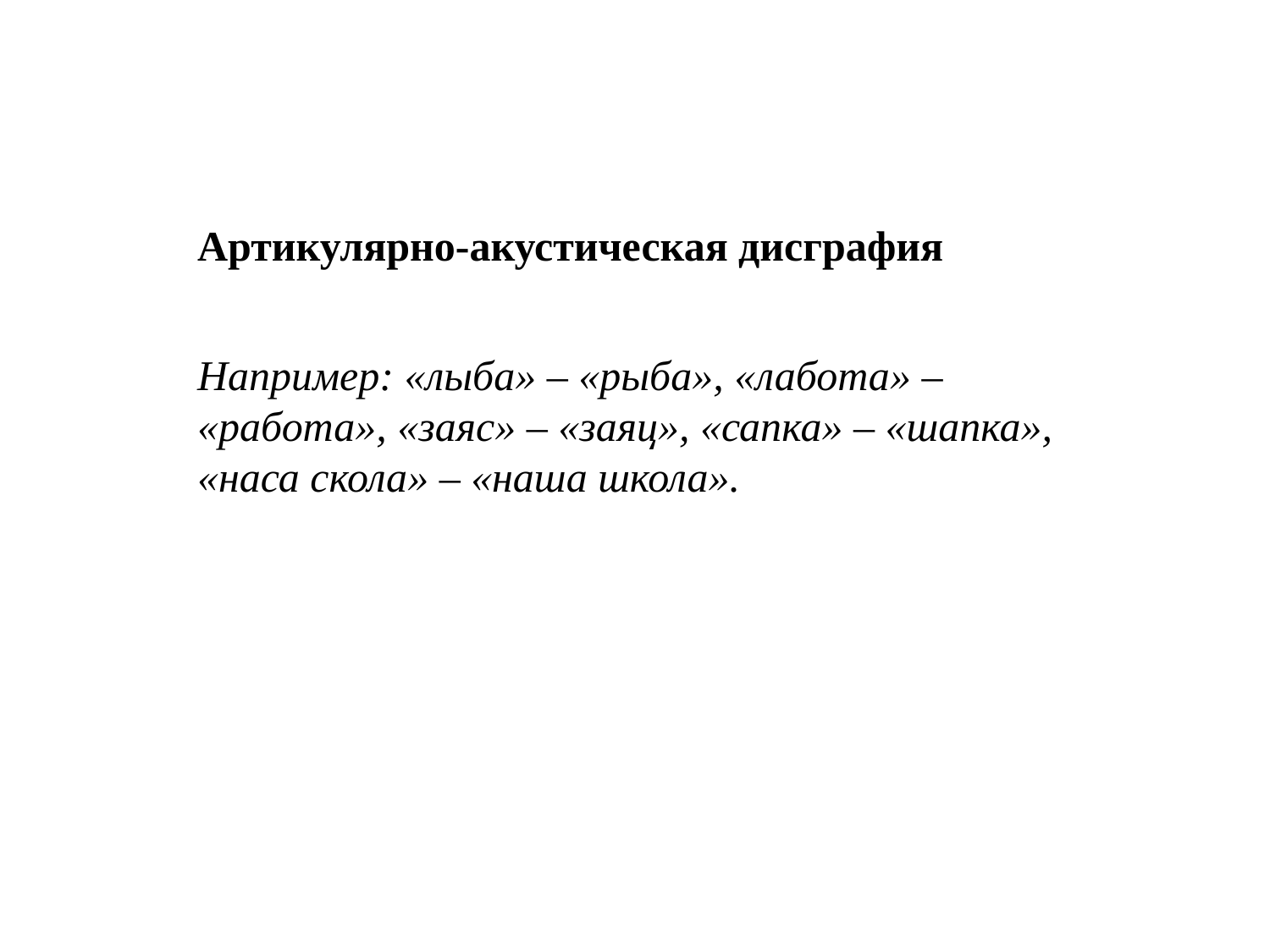

Артикулярно-акустическая дисграфия

Например: «лыба» – «рыба», «лабота» – «работа», «заяс» – «заяц», «сапка» – «шапка», «наса скола» – «наша школа».